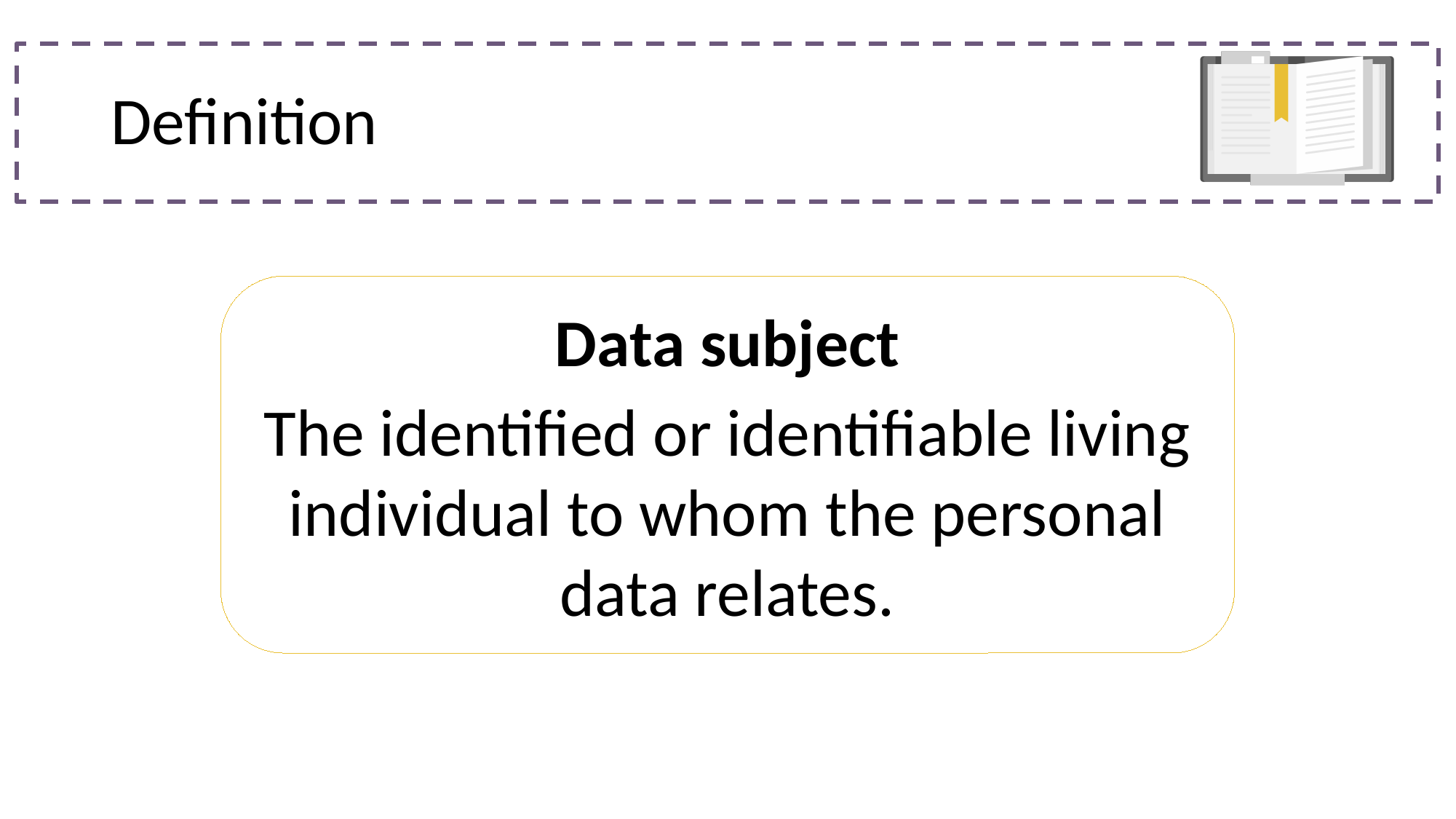

# Definition
Data subject
The identified or identifiable living individual to whom the personal data relates.